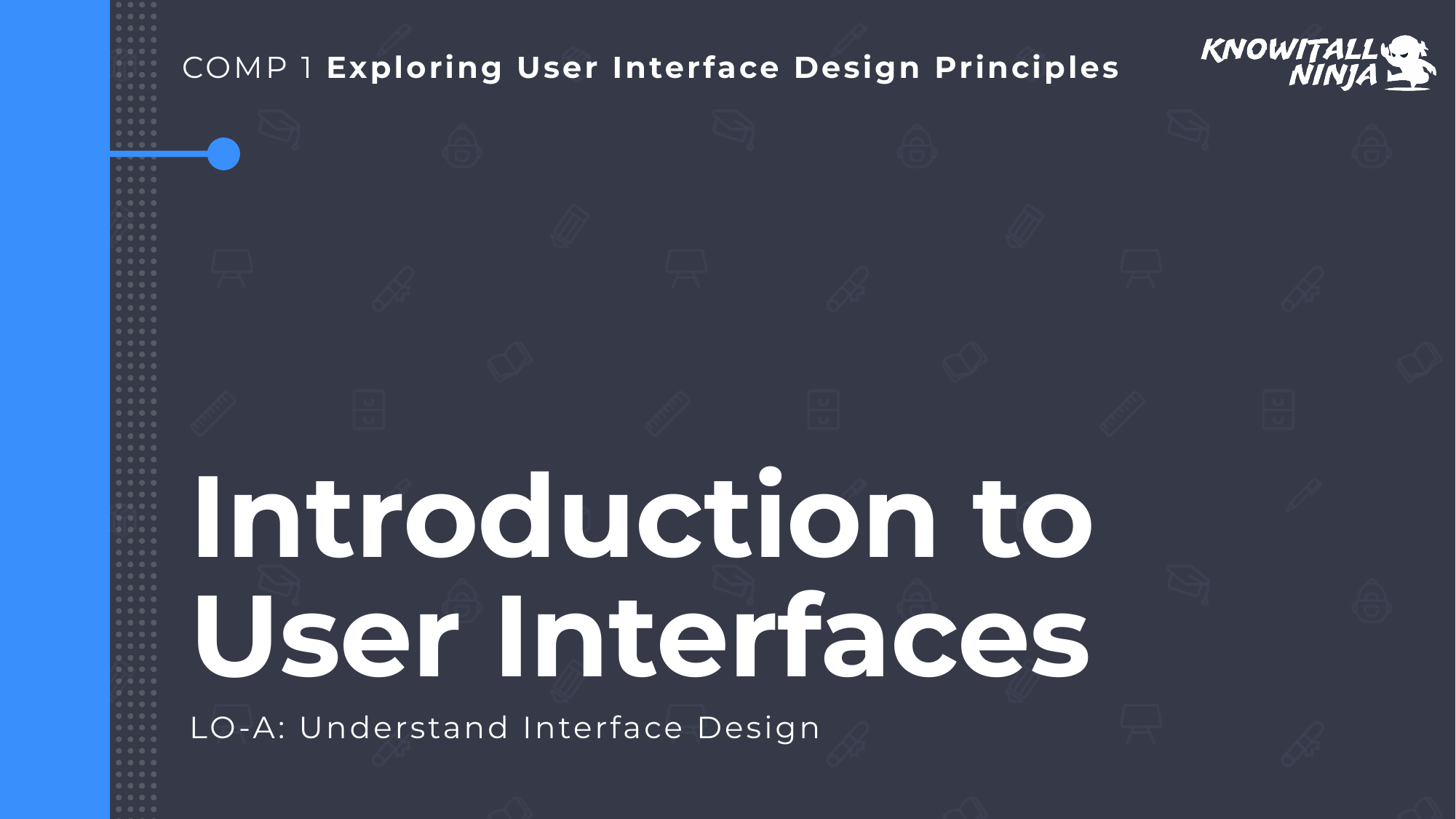

# Introduction to User Interfaces
LO-A: Understand Interface Design